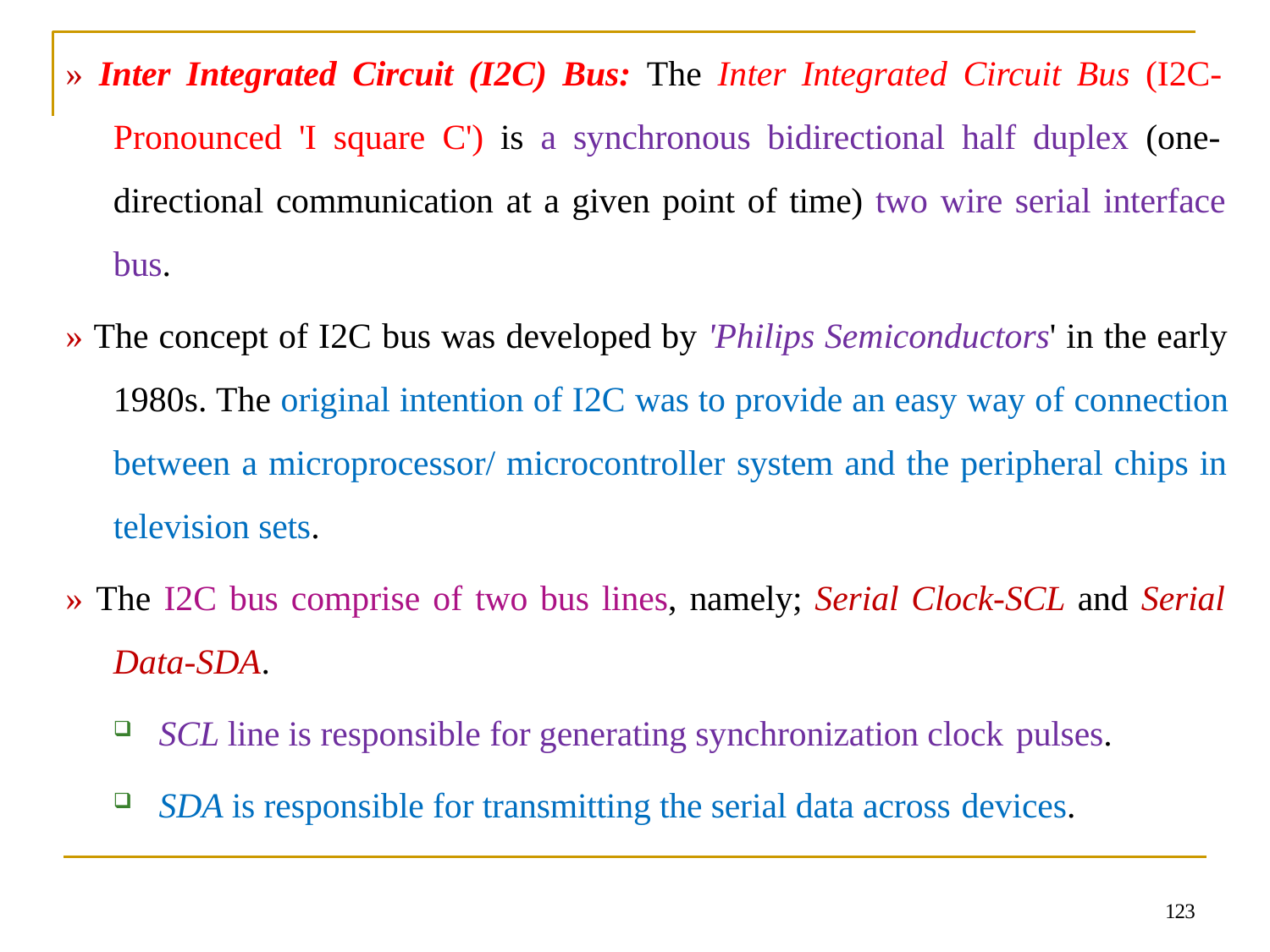

» Inter Integrated Circuit (I2C) Bus: The Inter Integrated Circuit Bus (I2C-  Pronounced 'I square C') is a synchronous bidirectional half duplex (one-  directional communication at a given point of time) two wire serial interface  bus.
» The concept of I2C bus was developed by 'Philips Semiconductors' in the early  1980s. The original intention of I2C was to provide an easy way of connection  between a microprocessor/ microcontroller system and the peripheral chips in  television sets.
» The I2C bus comprise of two bus lines, namely; Serial Clock-SCL and Serial  Data-SDA.
SCL line is responsible for generating synchronization clock pulses.
SDA is responsible for transmitting the serial data across devices.
123